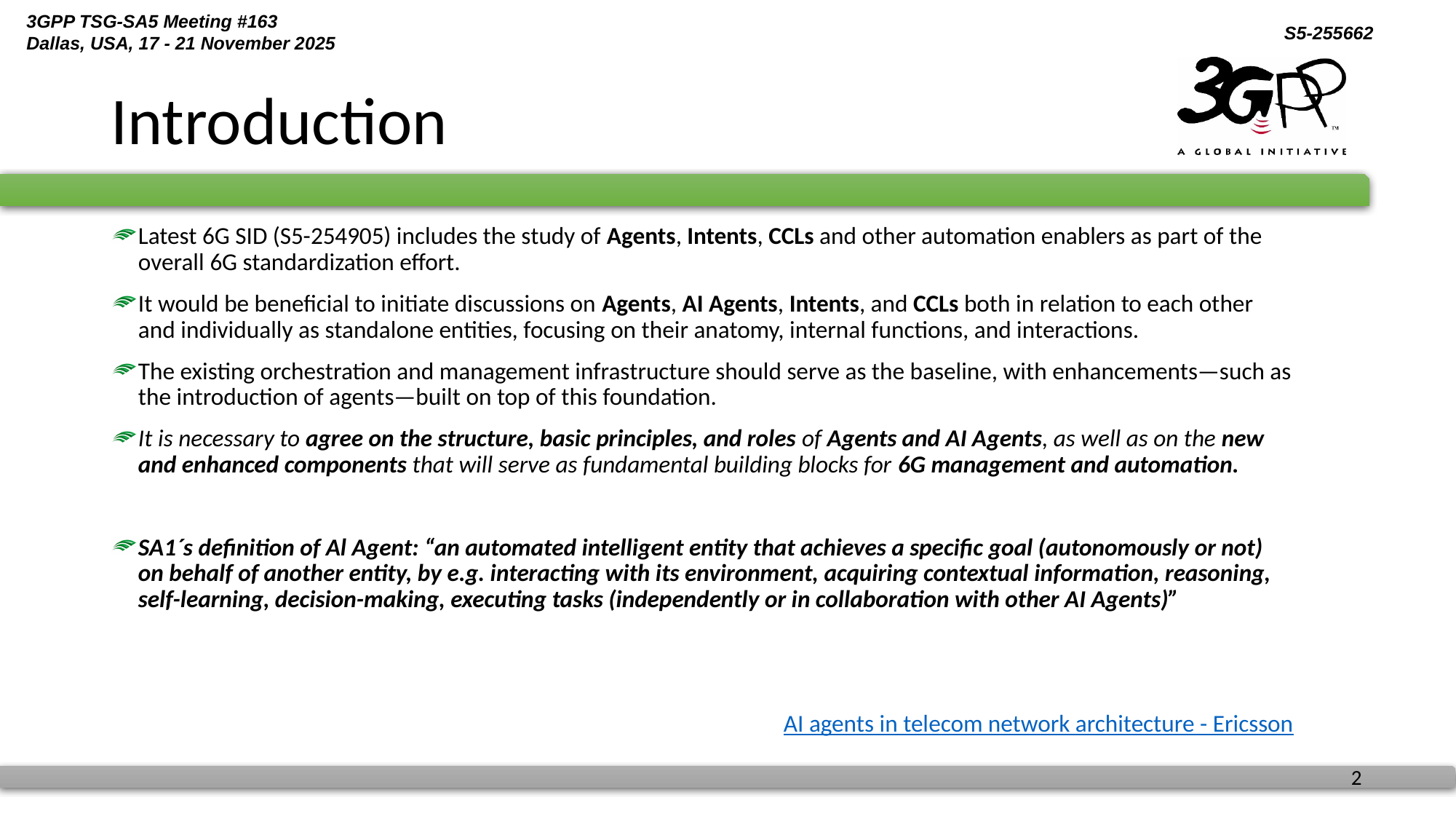

# Introduction
Latest 6G SID (S5-254905) includes the study of Agents, Intents, CCLs and other automation enablers as part of the overall 6G standardization effort.
It would be beneficial to initiate discussions on Agents, AI Agents, Intents, and CCLs both in relation to each other and individually as standalone entities, focusing on their anatomy, internal functions, and interactions.
The existing orchestration and management infrastructure should serve as the baseline, with enhancements—such as the introduction of agents—built on top of this foundation.
It is necessary to agree on the structure, basic principles, and roles of Agents and AI Agents, as well as on the new and enhanced components that will serve as fundamental building blocks for 6G management and automation.

SA1´s definition of Al Agent: “an automated intelligent entity that achieves a specific goal (autonomously or not) on behalf of another entity, by e.g. interacting with its environment, acquiring contextual information, reasoning, self-learning, decision-making, executing tasks (independently or in collaboration with other AI Agents)”

AI agents in telecom network architecture - Ericsson